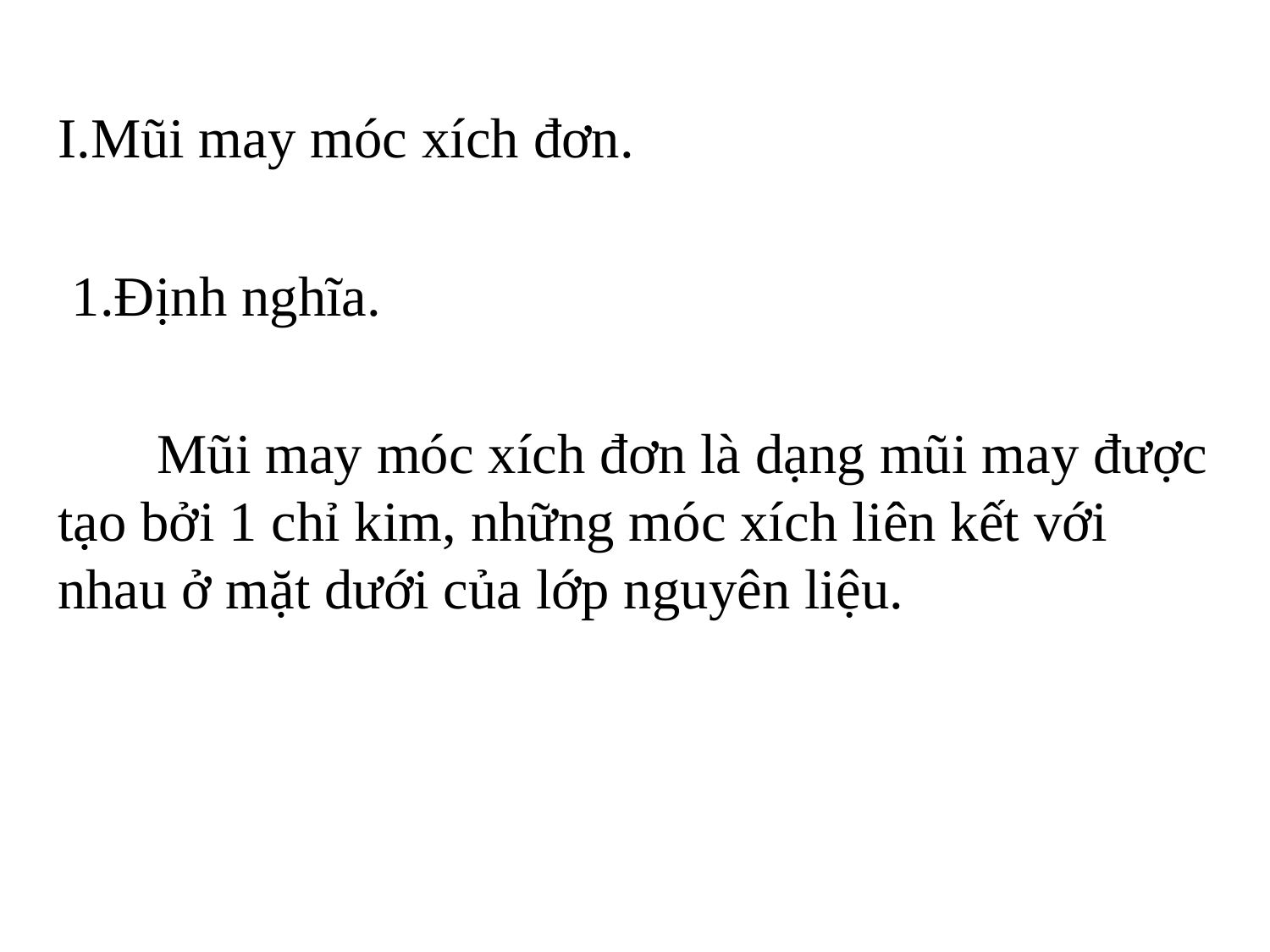

I.Mũi may móc xích đơn.

 1.Định nghĩa.

       Mũi may móc xích đơn là dạng mũi may được tạo bởi 1 chỉ kim, những móc xích liên kết với nhau ở mặt dưới của lớp nguyên liệu.